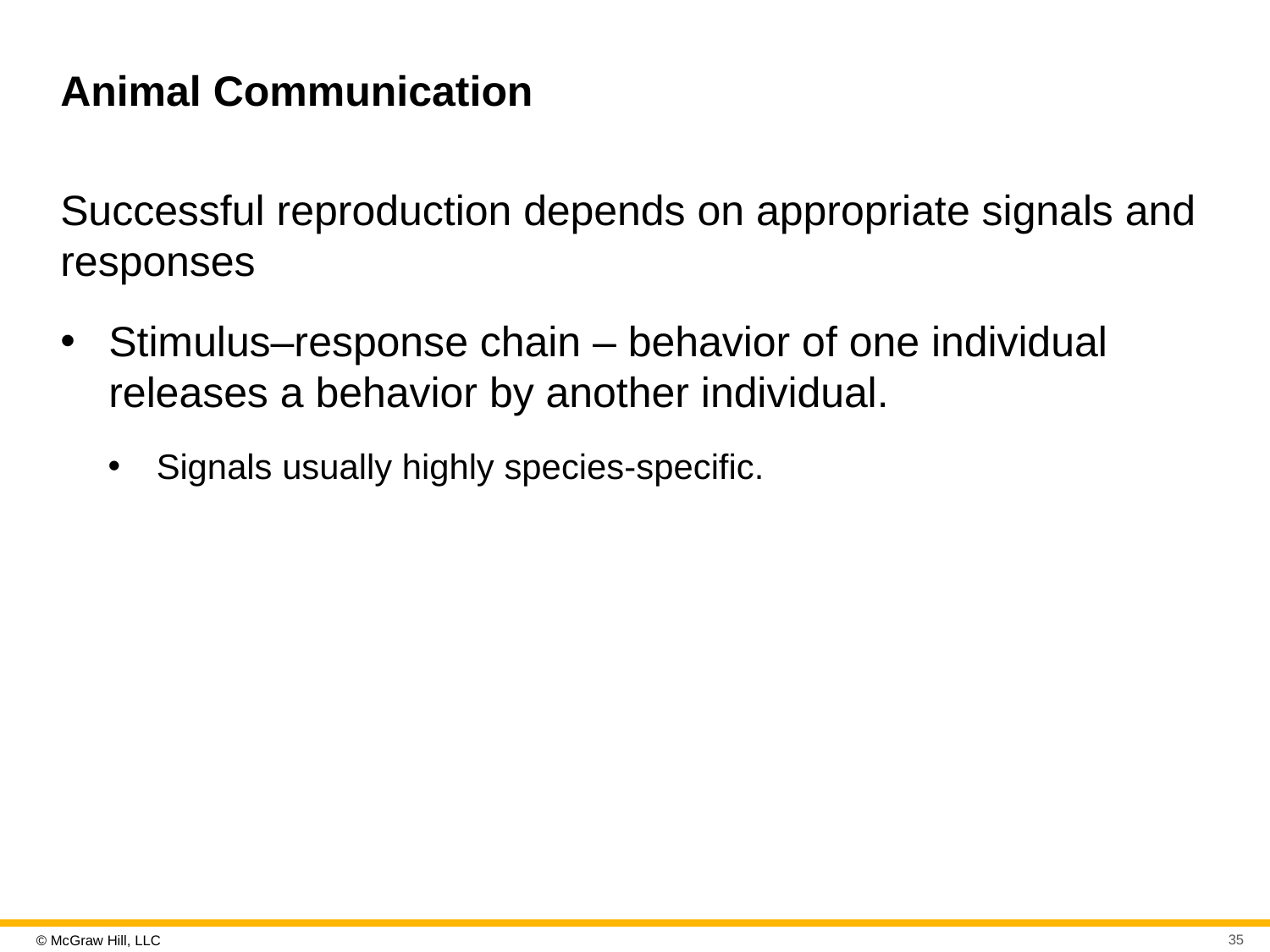

# Animal Communication
Successful reproduction depends on appropriate signals and responses
Stimulus–response chain – behavior of one individual releases a behavior by another individual.
Signals usually highly species-specific.
35